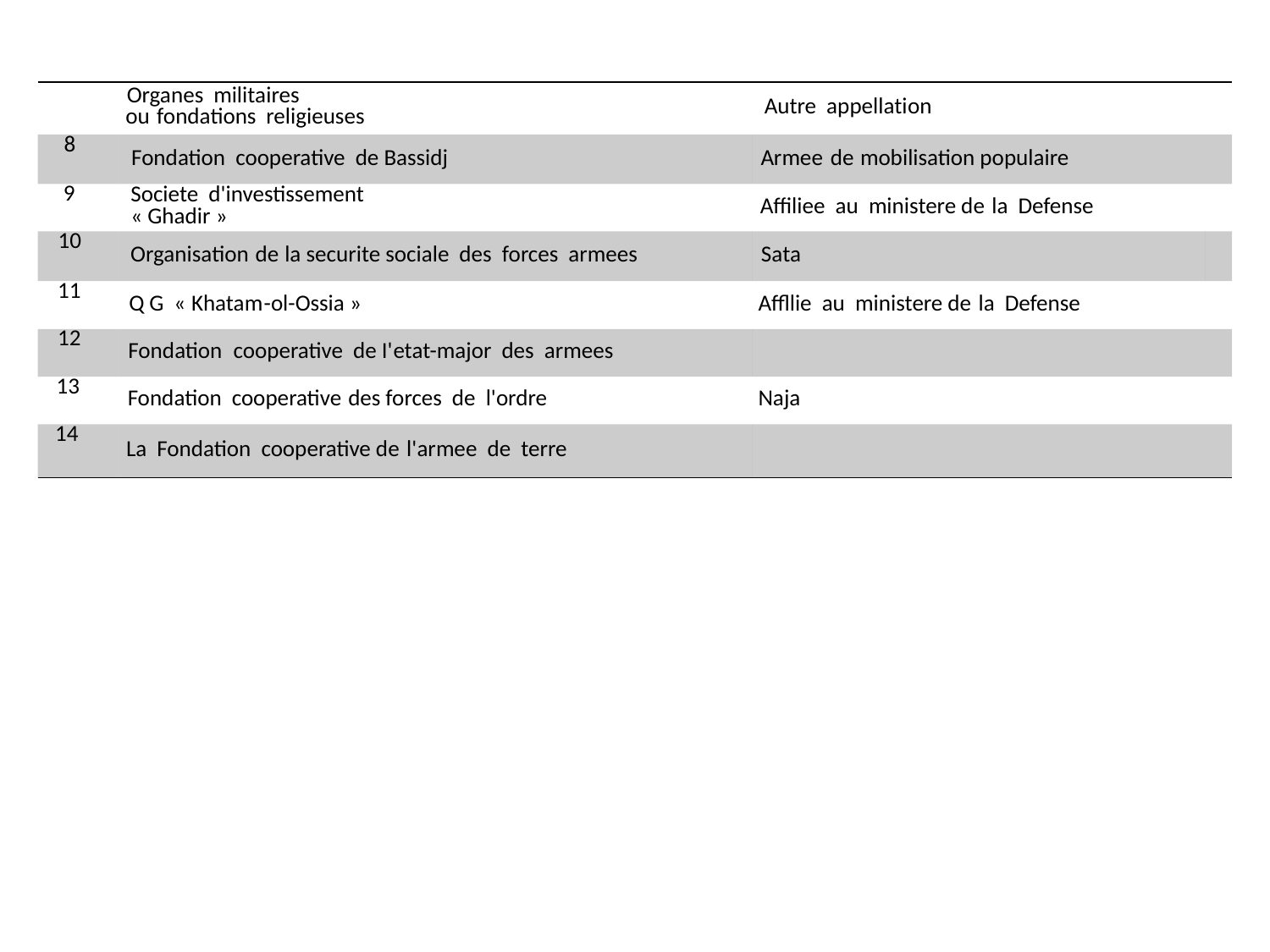

|  | Organes militaires ou fondations religieuses | Autre appellation |  |
| --- | --- | --- | --- |
| 8 | Fondation cooperative de Bassidj | Armee de mobilisation populaire |  |
| 9 | Societe d'investissement « Ghadir » | Affiliee au ministere de la Defense |  |
| 10 | Organisation de la securite sociale des forces armees | Sata |  |
| 11 | Q G « Khatam-ol-Ossia » | Affllie au ministere de la Defense |  |
| 12 | Fondation cooperative de I'etat-major des armees |  |  |
| 13 | Fondation cooperative des forces de l'ordre | Naja |  |
| 14 | La Fondation cooperative de l'armee de terre |  |  |